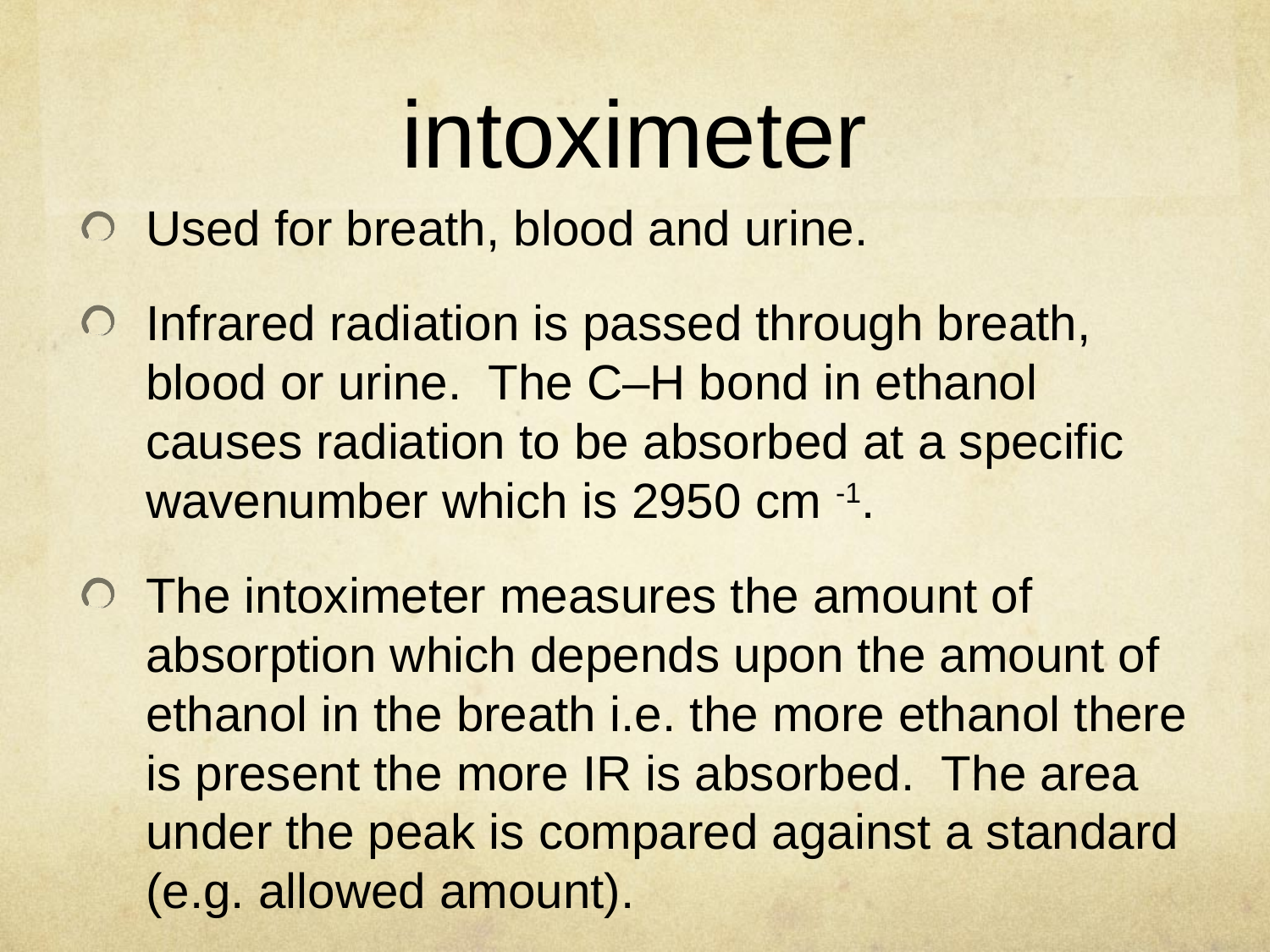

# intoximeter
Used for breath, blood and urine.
Infrared radiation is passed through breath, blood or urine.  The C–H bond in ethanol causes radiation to be absorbed at a specific wavenumber which is 2950 cm -1.
The intoximeter measures the amount of absorption which depends upon the amount of ethanol in the breath i.e. the more ethanol there is present the more IR is absorbed.  The area under the peak is compared against a standard (e.g. allowed amount).